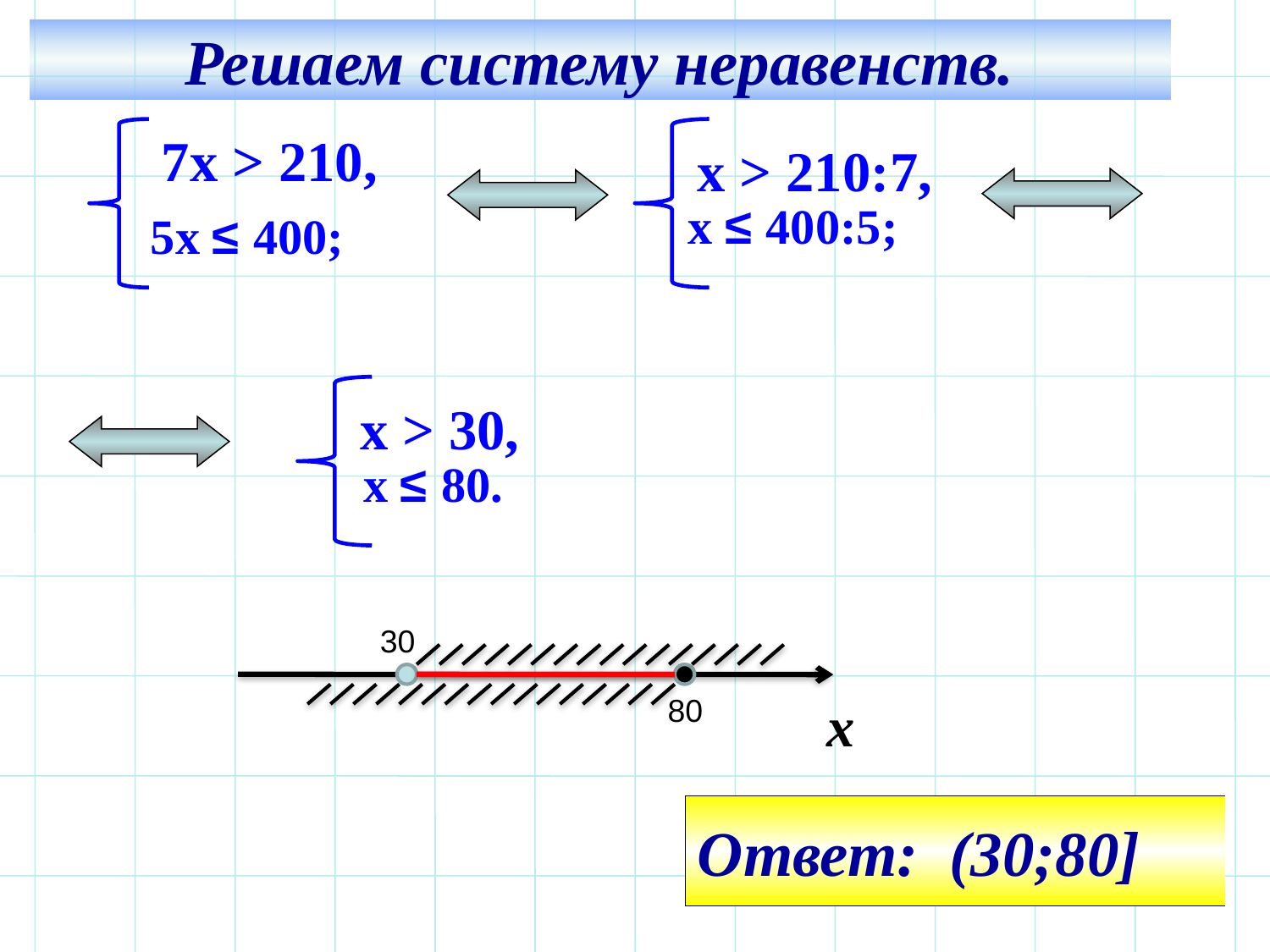

Решаем систему неравенств.

7х > 210,
5х ≤ 400;

х > 210:7,
х ≤ 400:5;

х > 30,
х ≤ 80.

30

80
х
Ответ:  (30;80]